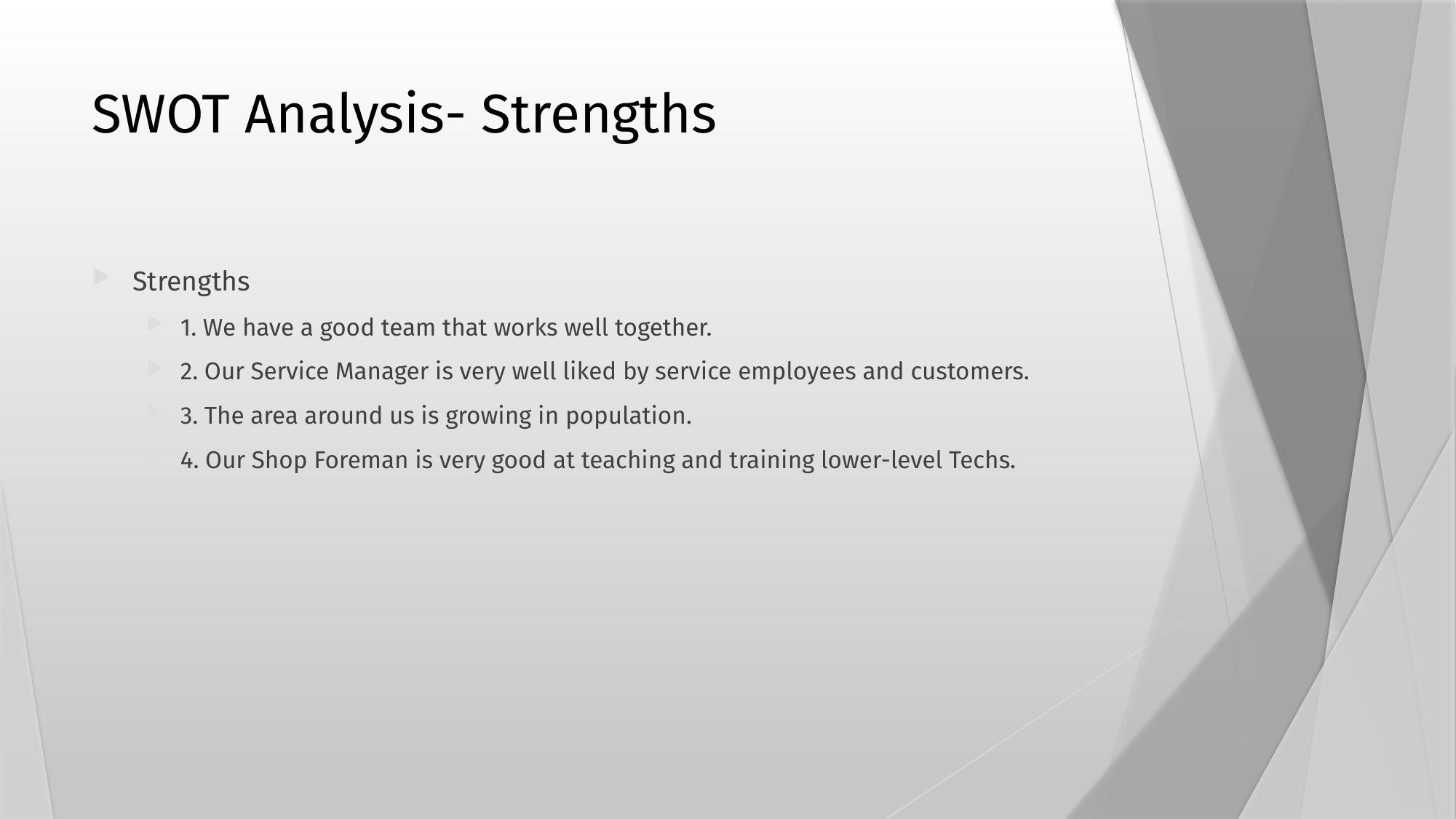

# SWOT Analysis- Strengths
Strengths
1. We have a good team that works well together.
2. Our Service Manager is very well liked by service employees and customers.
3. The area around us is growing in population.
4. Our Shop Foreman is very good at teaching and training lower-level Techs.